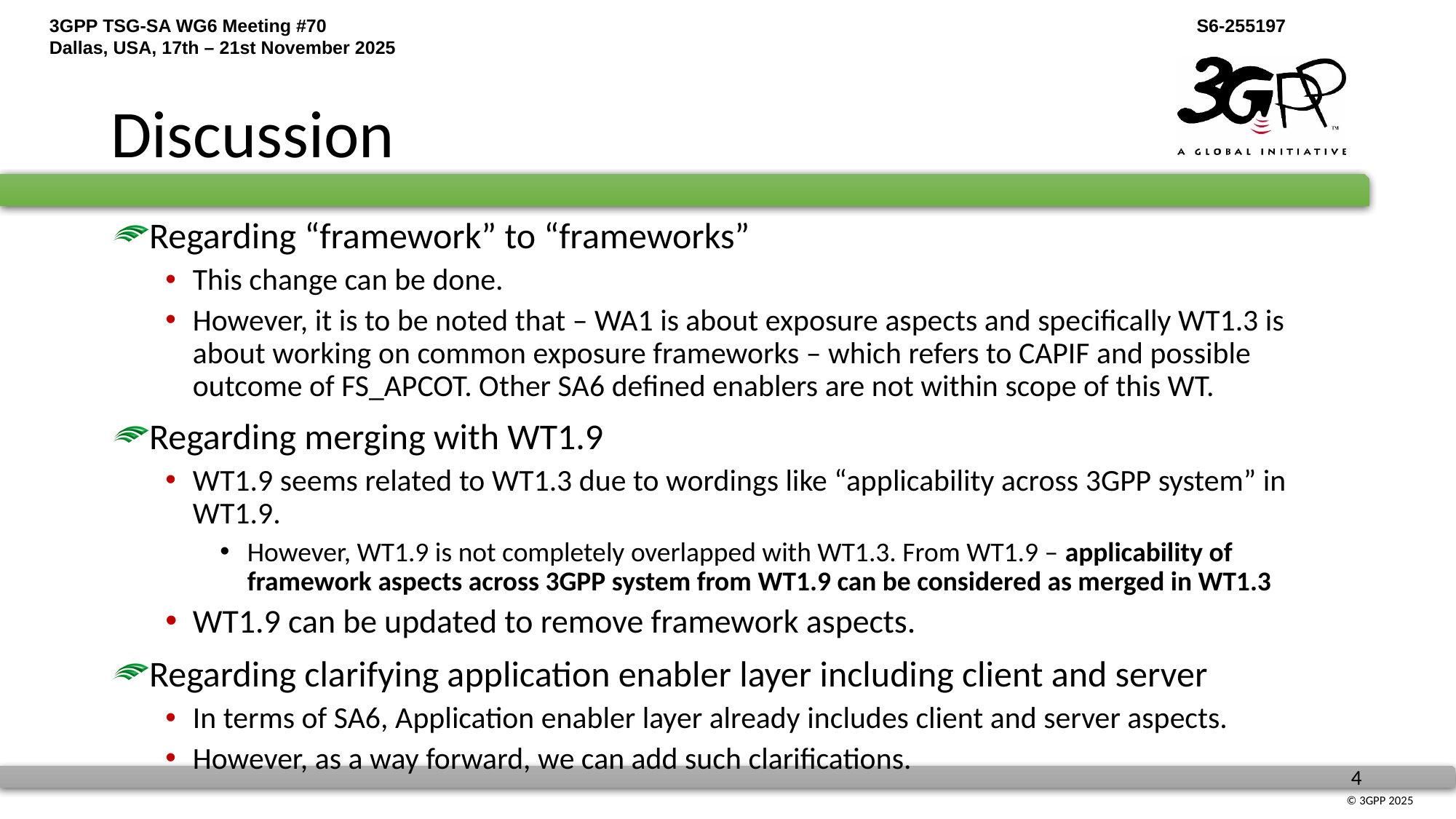

# Discussion
Regarding “framework” to “frameworks”
This change can be done.
However, it is to be noted that – WA1 is about exposure aspects and specifically WT1.3 is about working on common exposure frameworks – which refers to CAPIF and possible outcome of FS_APCOT. Other SA6 defined enablers are not within scope of this WT.
Regarding merging with WT1.9
WT1.9 seems related to WT1.3 due to wordings like “applicability across 3GPP system” in WT1.9.
However, WT1.9 is not completely overlapped with WT1.3. From WT1.9 – applicability of framework aspects across 3GPP system from WT1.9 can be considered as merged in WT1.3
WT1.9 can be updated to remove framework aspects.
Regarding clarifying application enabler layer including client and server
In terms of SA6, Application enabler layer already includes client and server aspects.
However, as a way forward, we can add such clarifications.